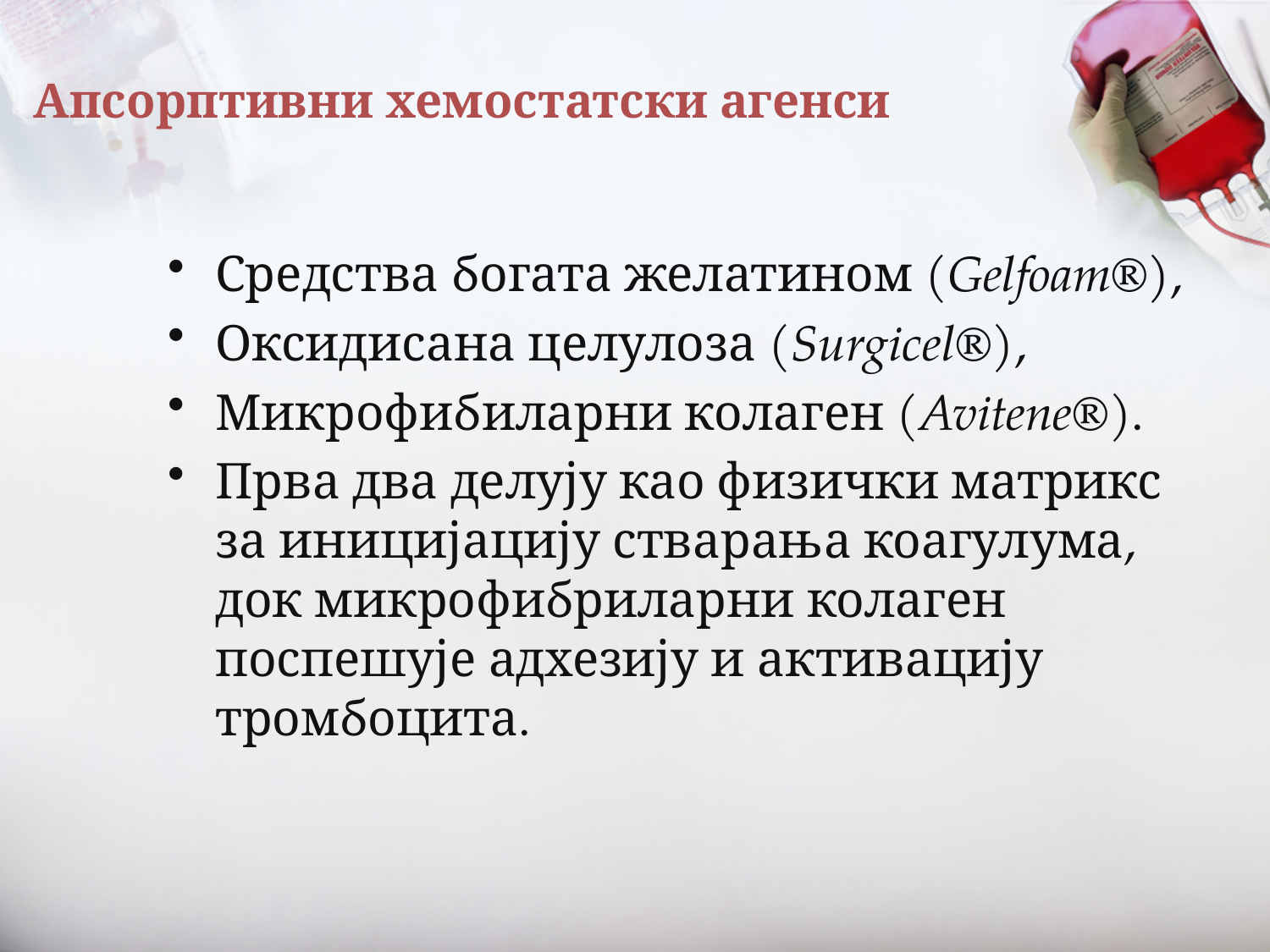

# Апсорптивни хемостатски агенси
Средства богата желатином (Gelfoam®),
Оксидисана целулоза (Surgicel®),
Микрофибиларни колаген (Avitene®).
Прва два делују као физички матрикс за иницијацију стварања коагулума, док микрофибриларни колаген поспешује адхезију и активацију тромбоцита.